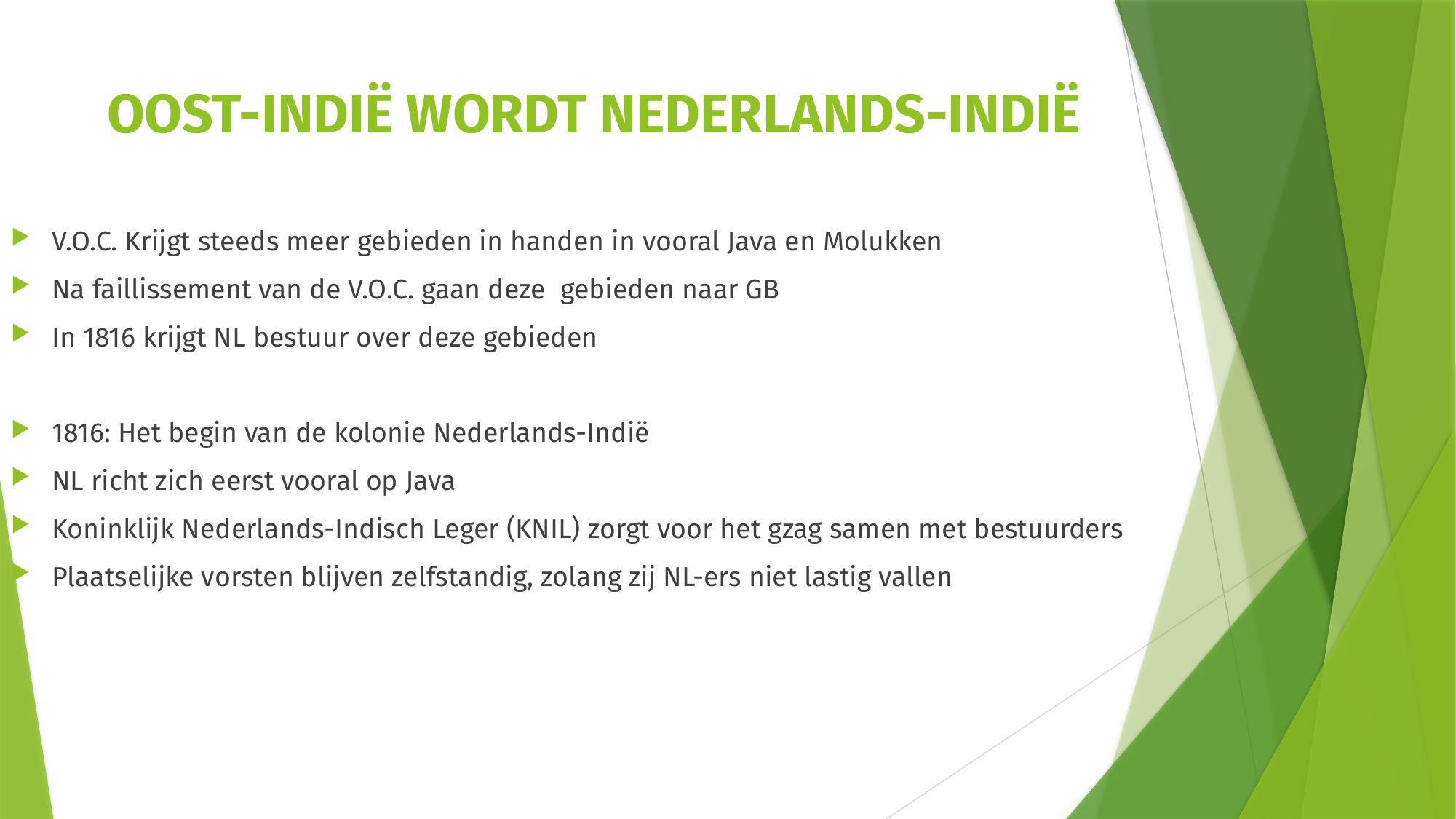

# OOST-INDIË WORDT NEDERLANDS-INDIË
V.O.C. Krijgt steeds meer gebieden in handen in vooral Java en Molukken
Na faillissement van de V.O.C. gaan deze  gebieden naar GB
In 1816 krijgt NL bestuur over deze gebieden

1816: Het begin van de kolonie Nederlands-Indië
NL richt zich eerst vooral op Java
Koninklijk Nederlands-Indisch Leger (KNIL) zorgt voor het gzag samen met bestuurders
Plaatselijke vorsten blijven zelfstandig, zolang zij NL-ers niet lastig vallen